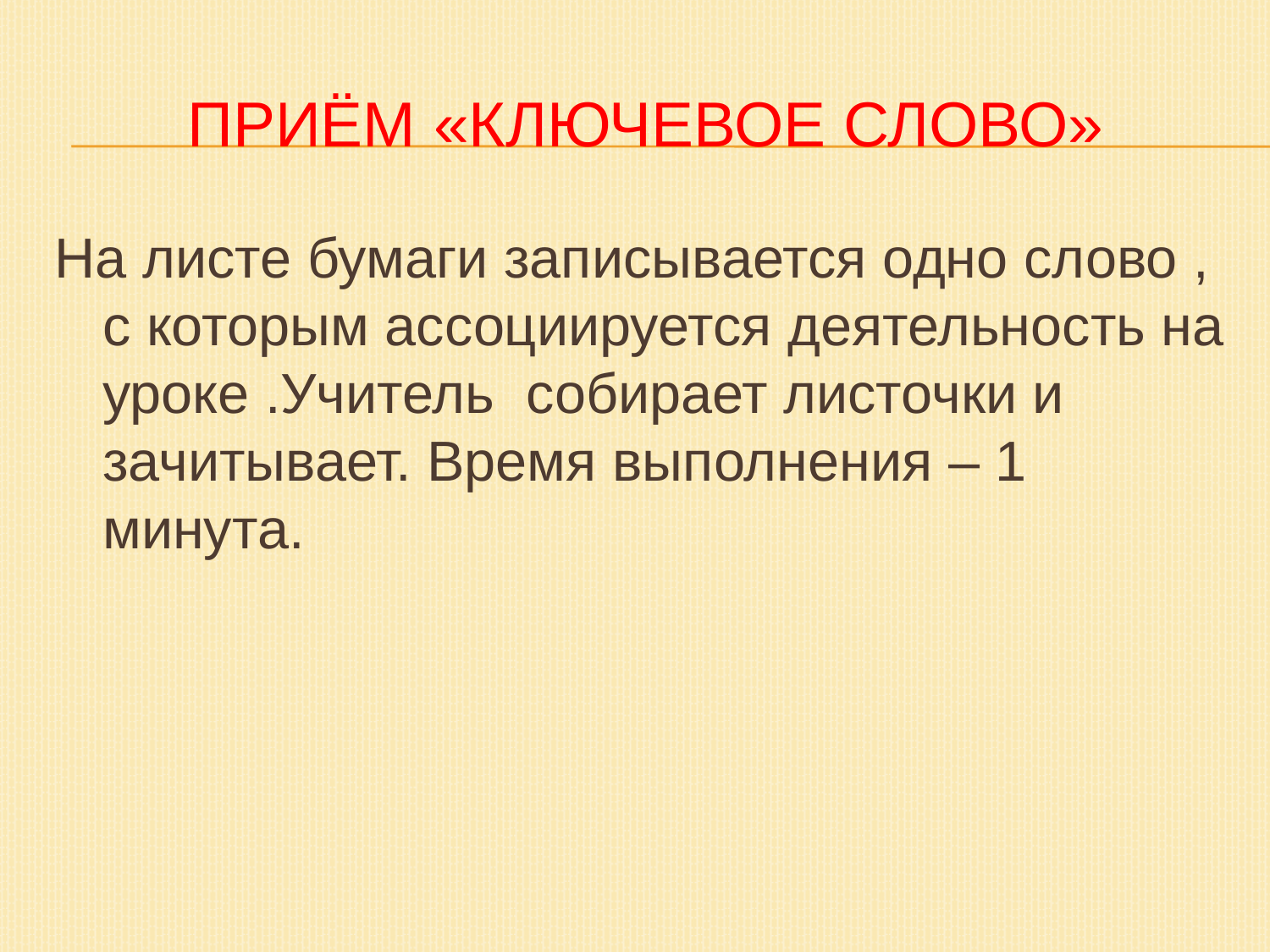

# ПРИЁМ «КЛЮЧЕВОЕ СЛОВО»
На листе бумаги записывается одно слово , с которым ассоциируется деятельность на уроке .Учитель  собирает листочки и зачитывает. Время выполнения – 1 минута.